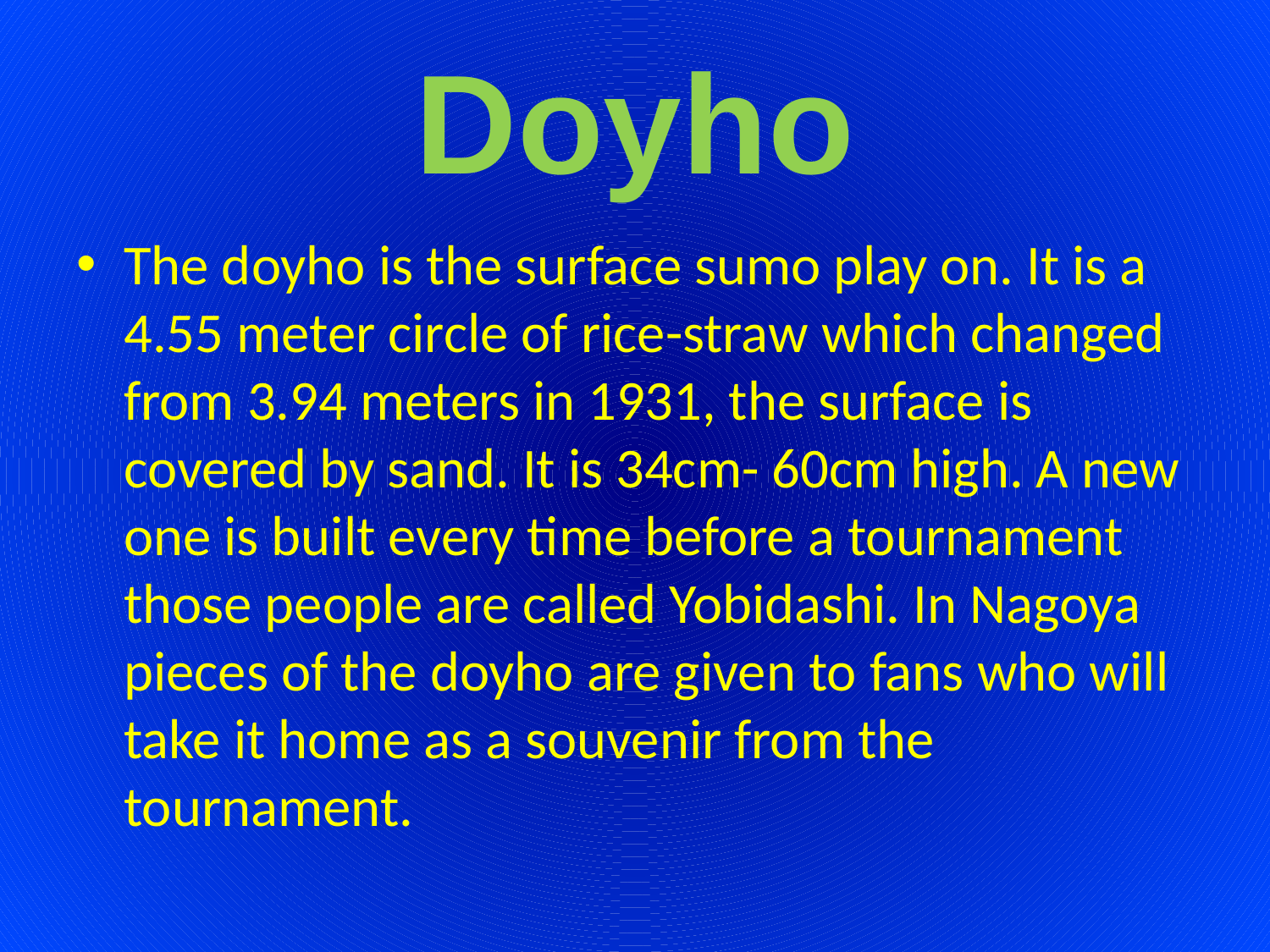

# Doyho
The doyho is the surface sumo play on. It is a 4.55 meter circle of rice-straw which changed from 3.94 meters in 1931, the surface is covered by sand. It is 34cm- 60cm high. A new one is built every time before a tournament those people are called Yobidashi. In Nagoya pieces of the doyho are given to fans who will take it home as a souvenir from the tournament.